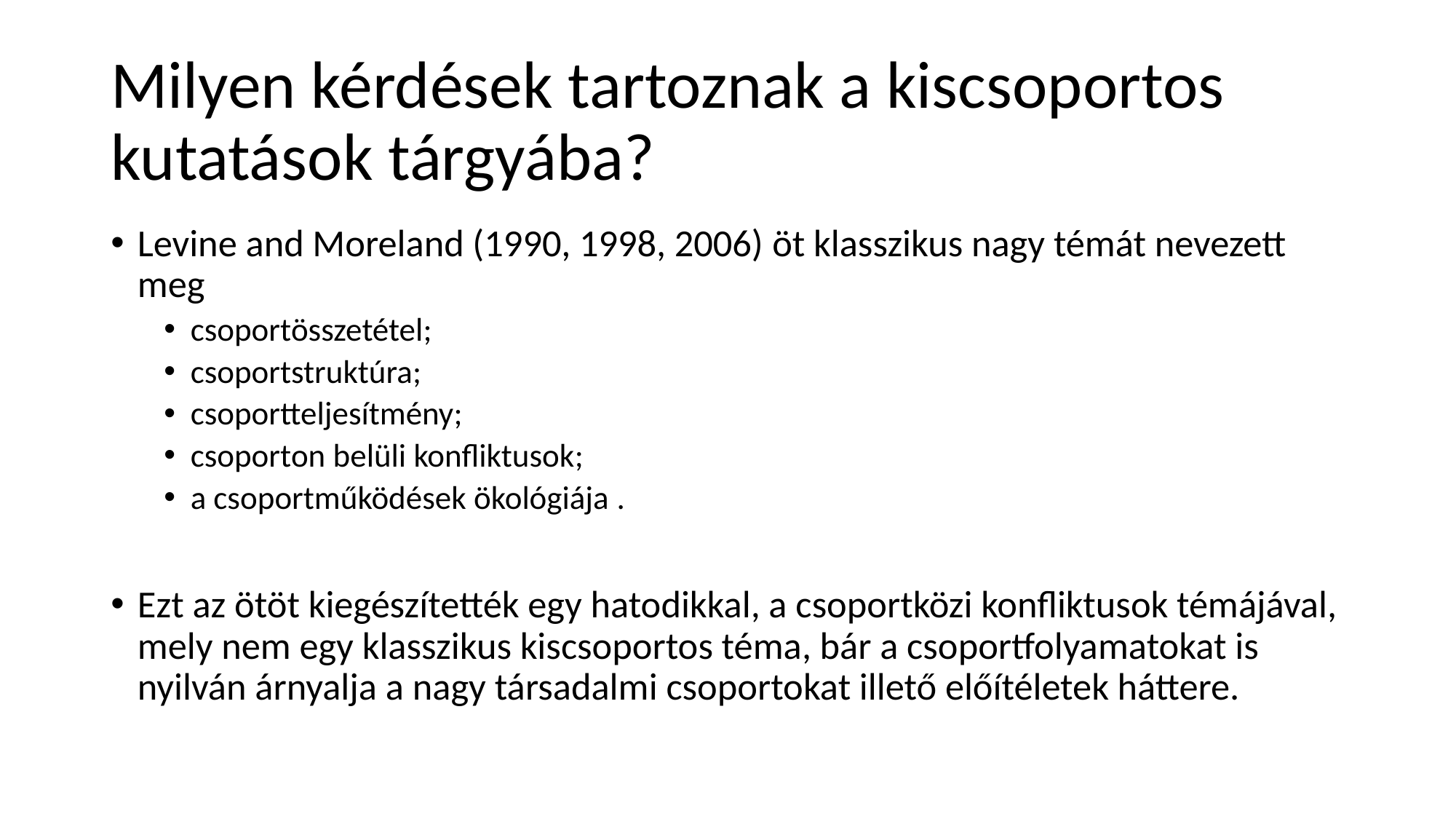

# Milyen kérdések tartoznak a kiscsoportos kutatások tárgyába?
Levine and Moreland (1990, 1998, 2006) öt klasszikus nagy témát nevezett meg
csoportösszetétel;
csoportstruktúra;
csoportteljesítmény;
csoporton belüli konfliktusok;
a csoportműködések ökológiája .

Ezt az ötöt kiegészítették egy hatodikkal, a csoportközi konfliktusok témájával, mely nem egy klasszikus kiscsoportos téma, bár a csoportfolyamatokat is nyilván árnyalja a nagy társadalmi csoportokat illető előítéletek háttere.